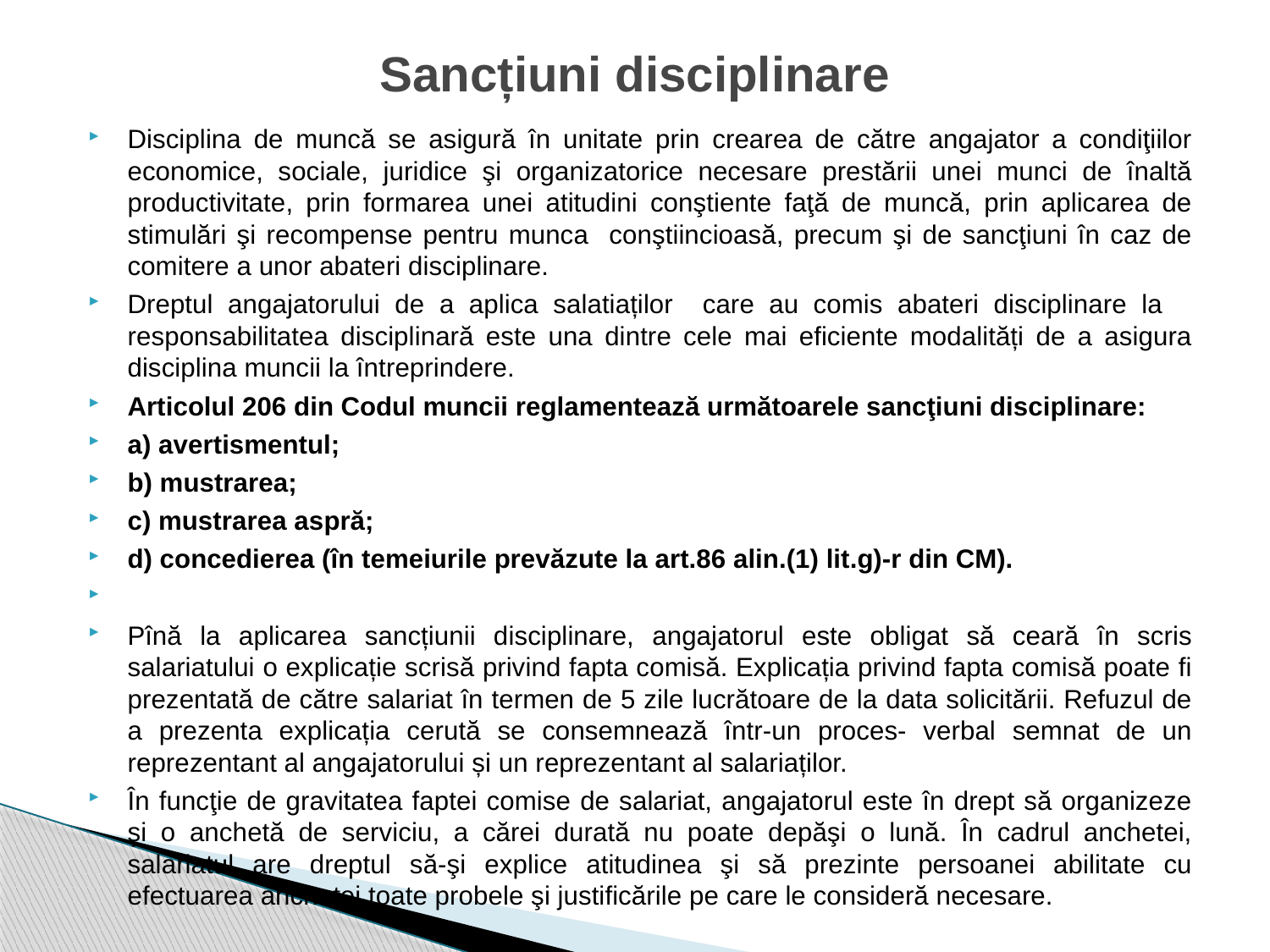

# Sancțiuni disciplinare
Disciplina de muncă se asigură în unitate prin crearea de către angajator a condiţiilor economice, sociale, juridice şi organizatorice necesare prestării unei munci de înaltă productivitate, prin formarea unei atitudini conştiente faţă de muncă, prin aplicarea de stimulări şi recompense pentru muncа  conştiincioasă, precum şi de sancţiuni în caz de comitere a unor abateri disciplinare.
Dreptul angajatorului de a aplica salatiaților  care au comis abateri disciplinare la   responsabilitatea disciplinară este una dintre cele mai eficiente modalități de a asigura disciplina muncii la întreprindere.
Articolul 206 din Codul muncii reglamentează următoarele sancţiuni disciplinare:
a) avertismentul;
b) mustrarea;
c) mustrarea aspră;
d) concedierea (în temeiurile prevăzute la art.86 alin.(1) lit.g)-r din CM).

Pînă la aplicarea sancțiunii disciplinare, angajatorul este obligat să ceară în scris salariatului o explicație scrisă privind fapta comisă. Explicația privind fapta comisă poate fi prezentată de către salariat în termen de 5 zile lucrătoare de la data solicitării. Refuzul de a prezenta explicația cerută se consemnează într-un proces- verbal semnat de un reprezentant al angajatorului și un reprezentant al salariaților.
În funcţie de gravitatea faptei comise de salariat, angajatorul este în drept să organizeze şi o anchetă de serviciu, a cărei durată nu poate depăşi o lună. În cadrul anchetei, salariatul are dreptul să-şi explice atitudinea şi să prezinte persoanei abilitate cu efectuarea anchetei toate probele şi justificările pe care le consideră necesare.